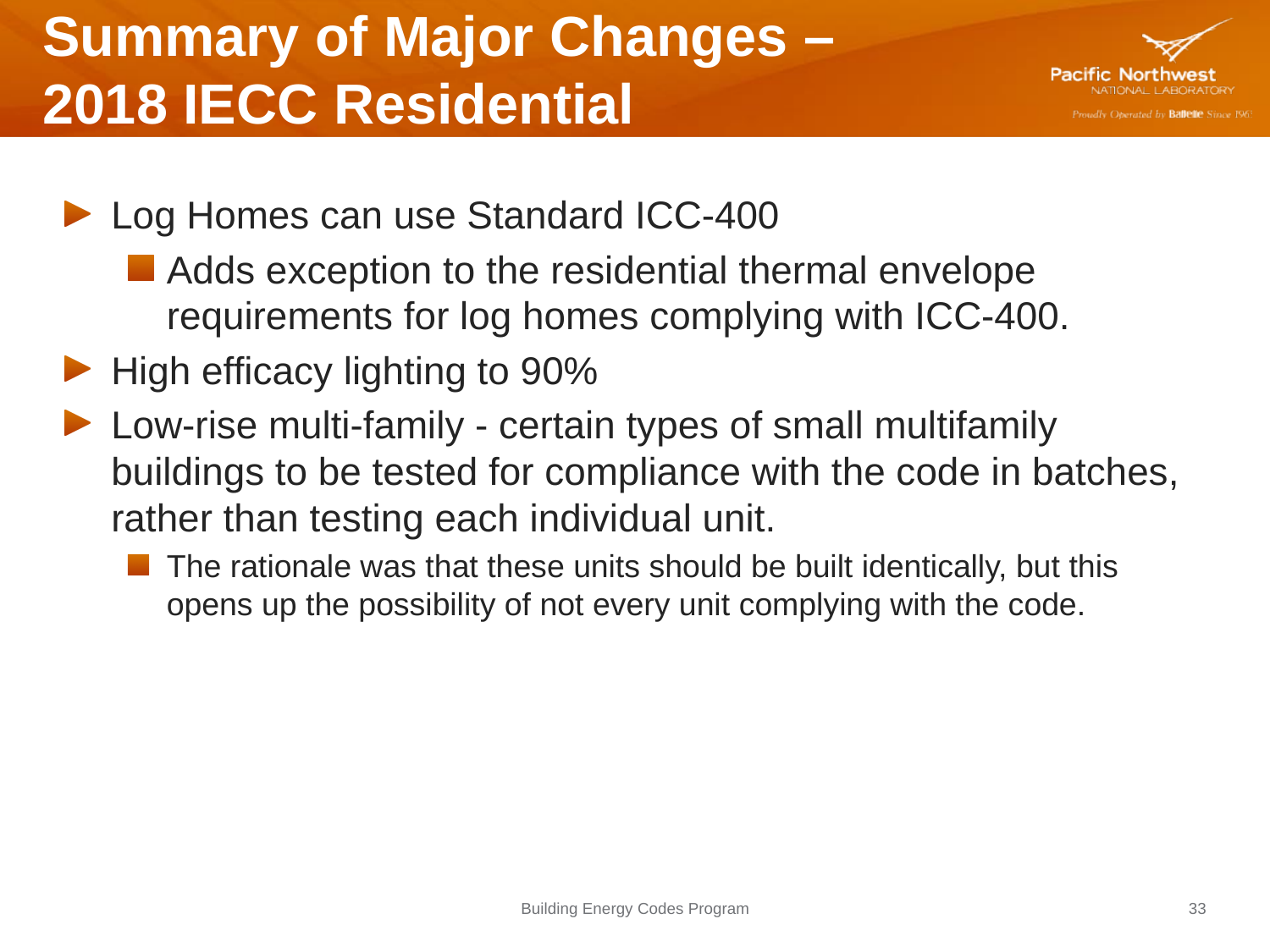

# Summary of Major Changes – 2018 IECC Residential
Log Homes can use Standard ICC-400
Adds exception to the residential thermal envelope requirements for log homes complying with ICC-400.
High efficacy lighting to 90%
Low-rise multi-family - certain types of small multifamily buildings to be tested for compliance with the code in batches, rather than testing each individual unit.
The rationale was that these units should be built identically, but this opens up the possibility of not every unit complying with the code.

Building Energy Codes Program
33